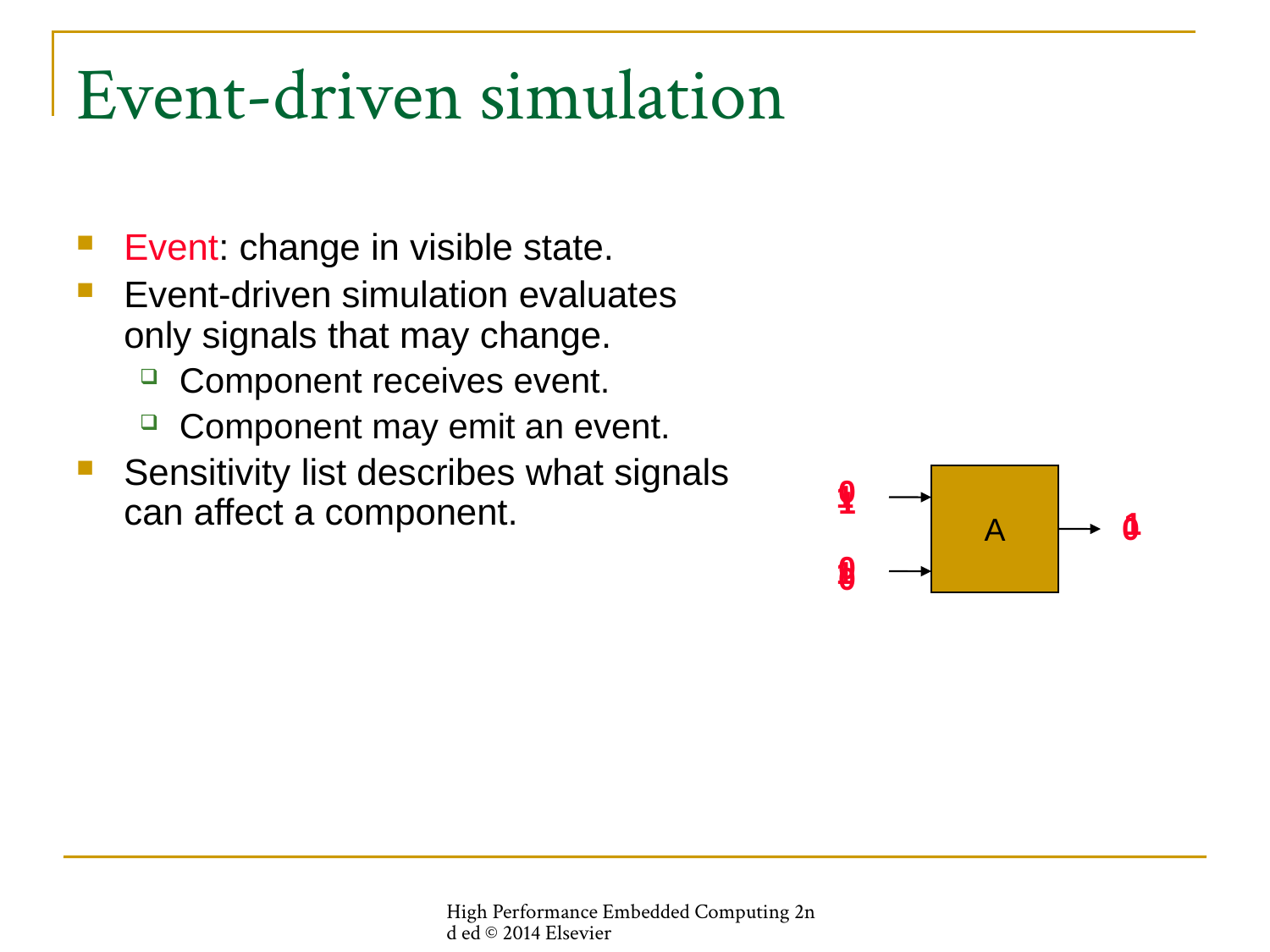

# Event-driven simulation
Event: change in visible state.
Event-driven simulation evaluates only signals that may change.
Component receives event.
Component may emit an event.
Sensitivity list describes what signals can affect a component.
0

0
A
1

1
1

0

1
0

High Performance Embedded Computing 2nd ed © 2014 Elsevier